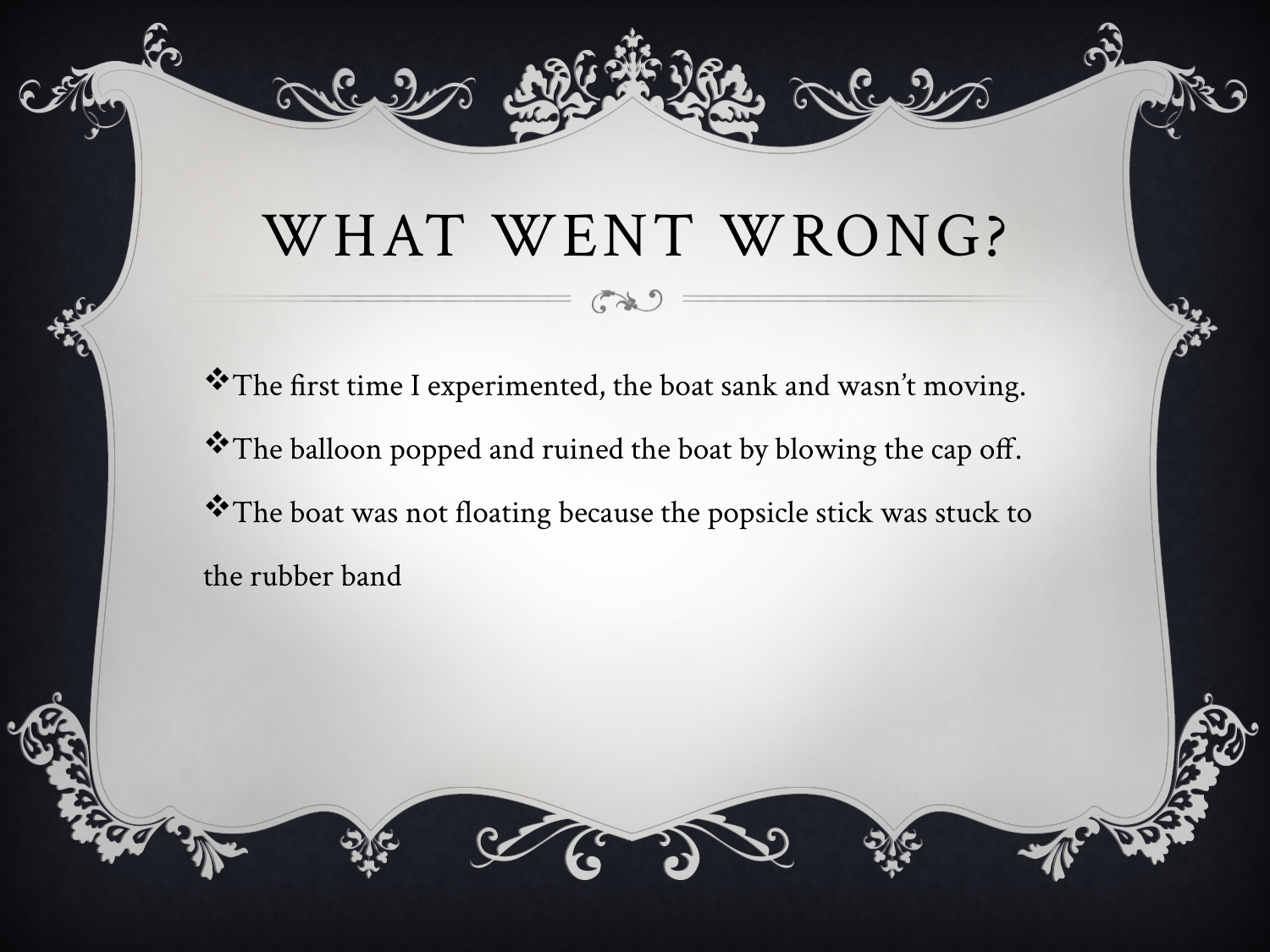

# What Went Wrong?
The first time I experimented, the boat sank and wasn’t moving.
The balloon popped and ruined the boat by blowing the cap off.
The boat was not floating because the popsicle stick was stuck to
the rubber band